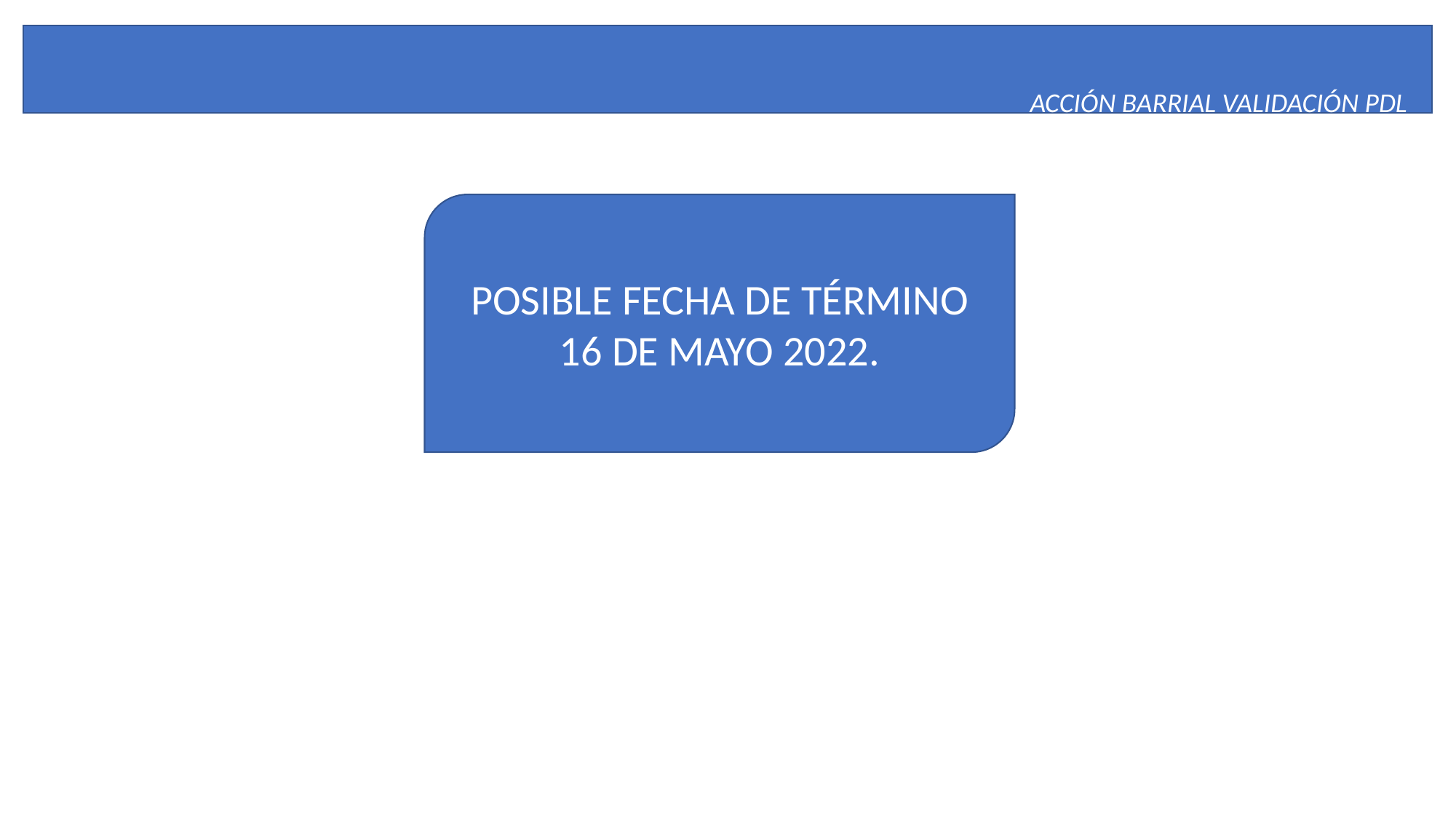

ACCIÓN BARRIAL VALIDACIÓN PDL

POSIBLE FECHA DE TÉRMINO
16 DE MAYO 2022.